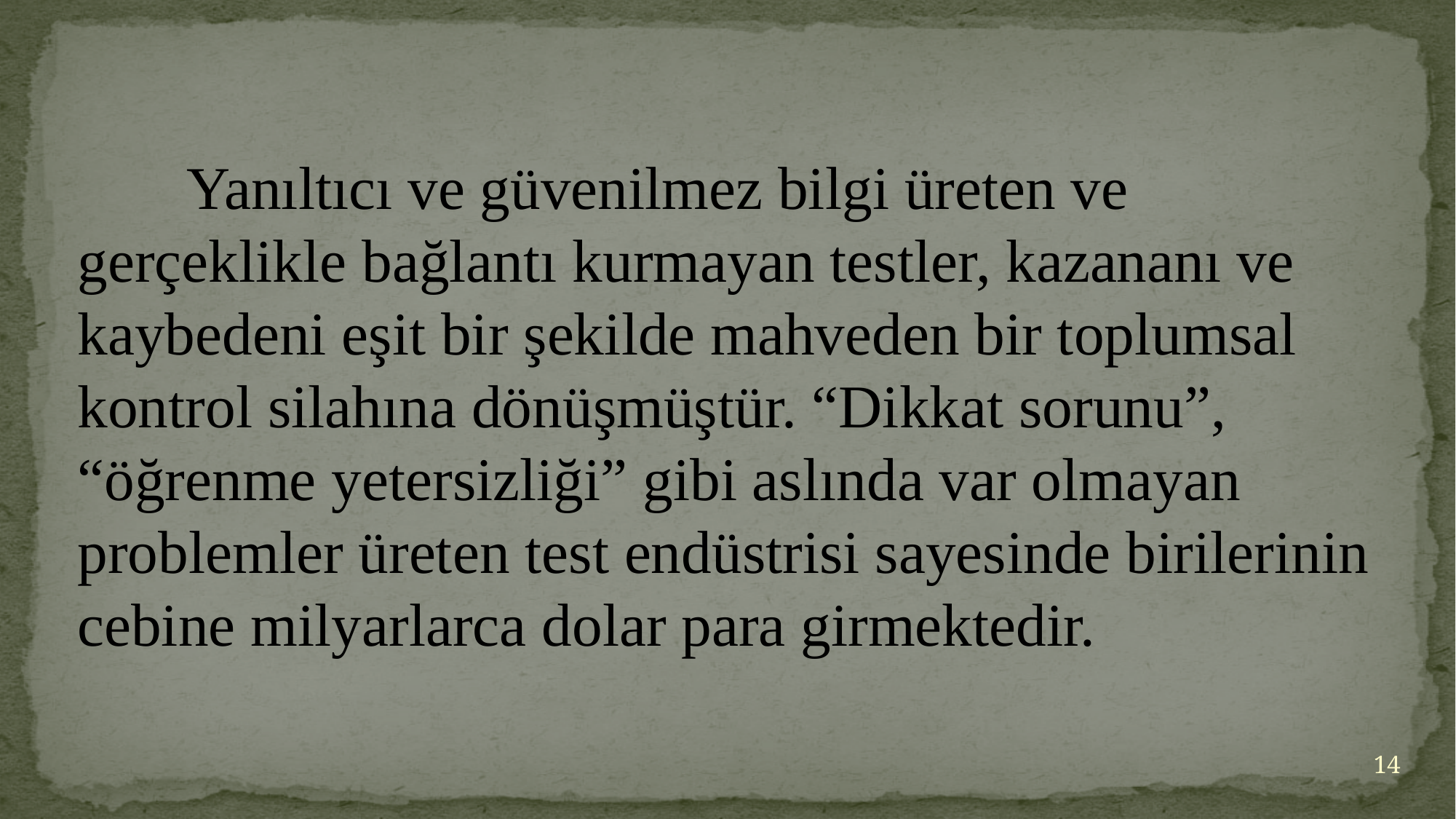

Yanıltıcı ve güvenilmez bilgi üreten ve gerçeklikle bağlantı kurmayan testler, kazananı ve kaybedeni eşit bir şekilde mahveden bir toplumsal kontrol silahına dönüşmüştür. “Dikkat sorunu”, “öğrenme yetersizliği” gibi aslında var olmayan problemler üreten test endüstrisi sayesinde birilerinin cebine milyarlarca dolar para girmektedir.
14